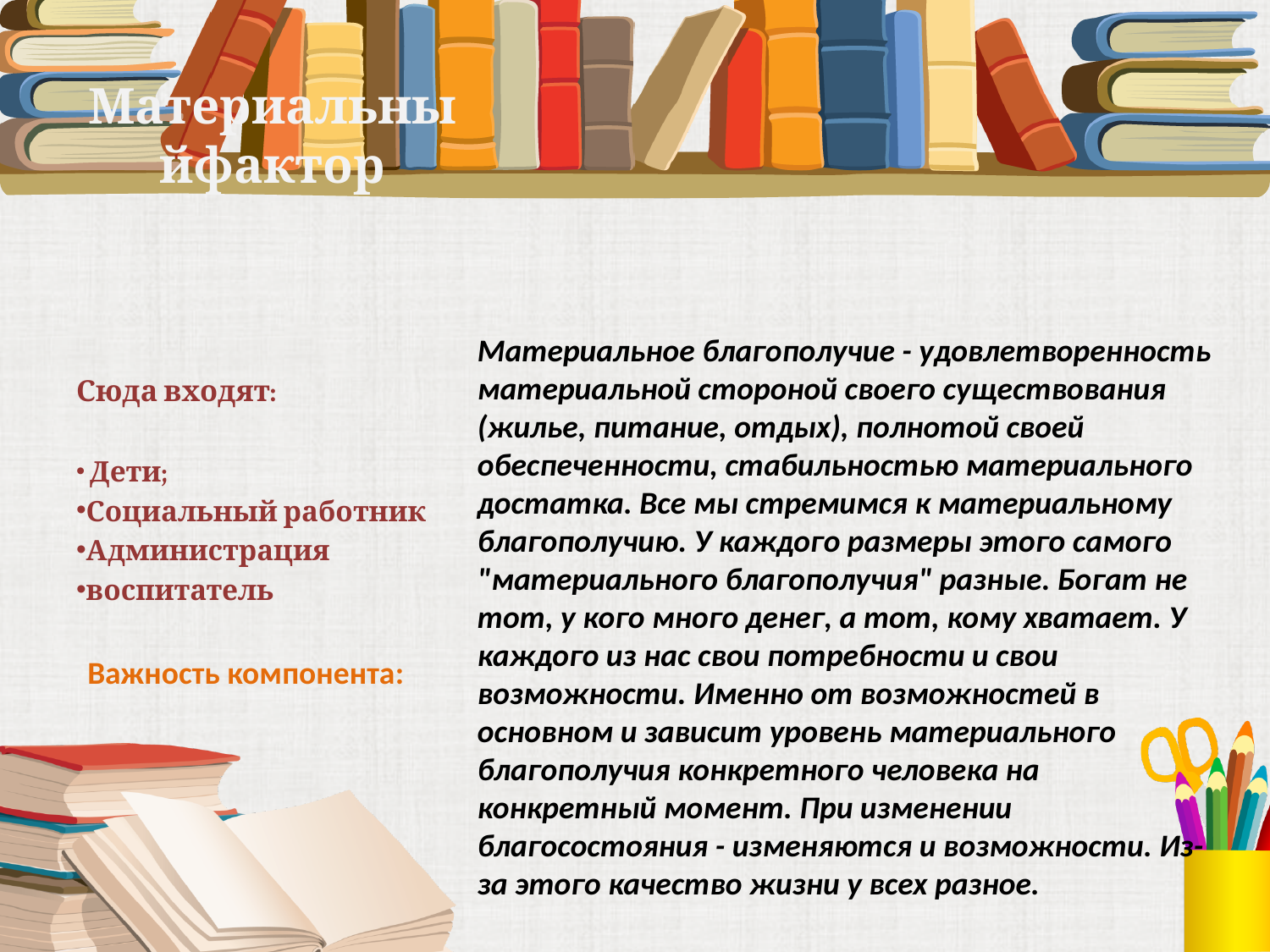

# Материальныйфактор

Материальное благополучие - удовлетворенность материальной стороной своего существования (жилье, питание, отдых), полнотой своей обеспеченности, стабильностью материального достатка. Все мы стремимся к материальному благополучию. У каждого размеры этого самого "материального благополучия" разные. Богат не тот, у кого много денег, а тот, кому хватает. У каждого из нас свои потребности и свои возможности. Именно от возможностей в основном и зависит уровень материального благополучия конкретного человека на конкретный момент. При изменении благосостояния - изменяются и возможности. Из-за этого качество жизни у всех разное.
Сюда входят:

 Дети;
Социальный работник
Администрация
воспитатель
Важность компонента: